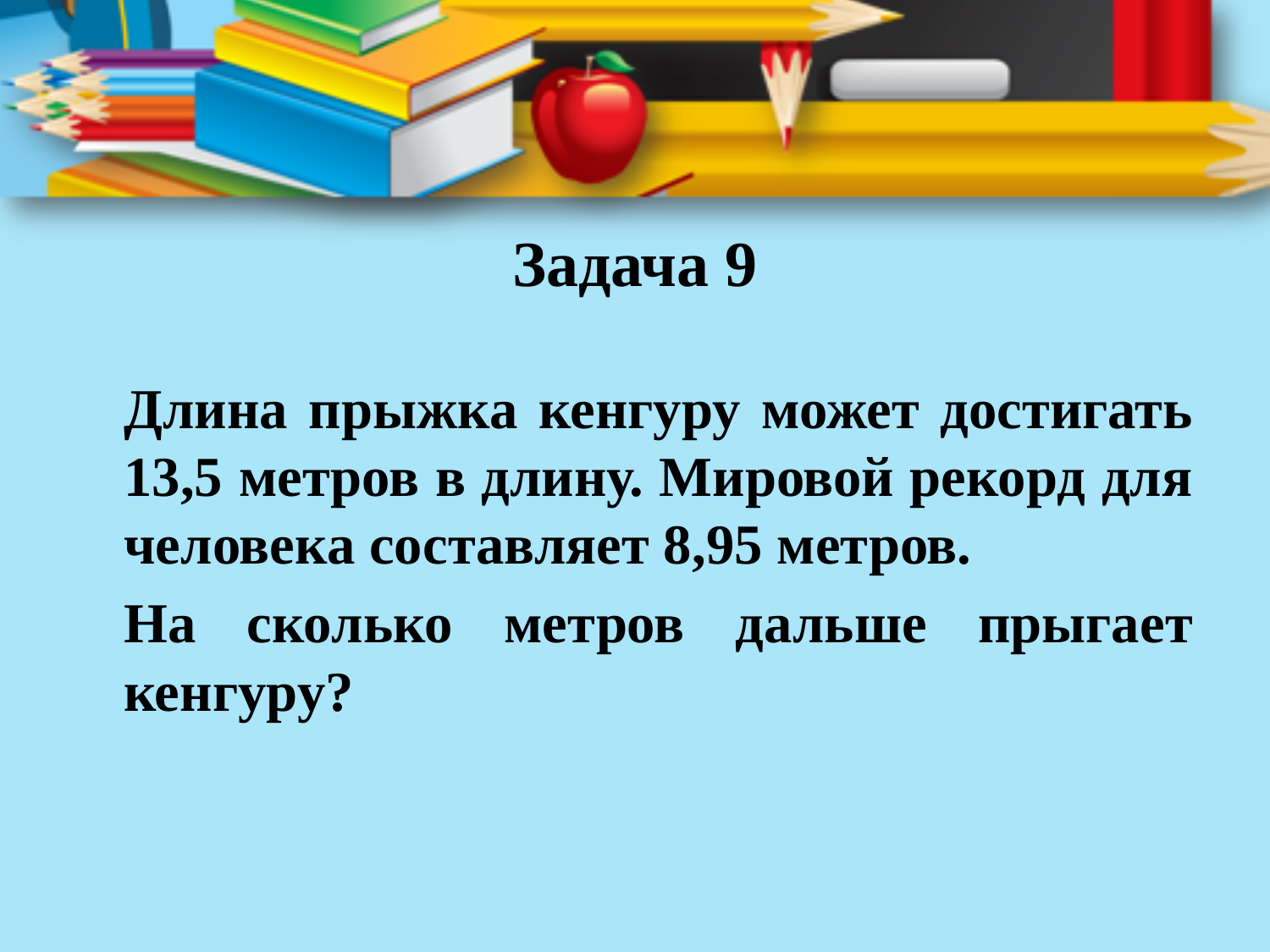

# Задача 9
	Длина прыжка кенгуру может достигать 13,5 метров в длину. Мировой рекорд для человека составляет 8,95 метров.
	На сколько метров дальше прыгает кенгуру?